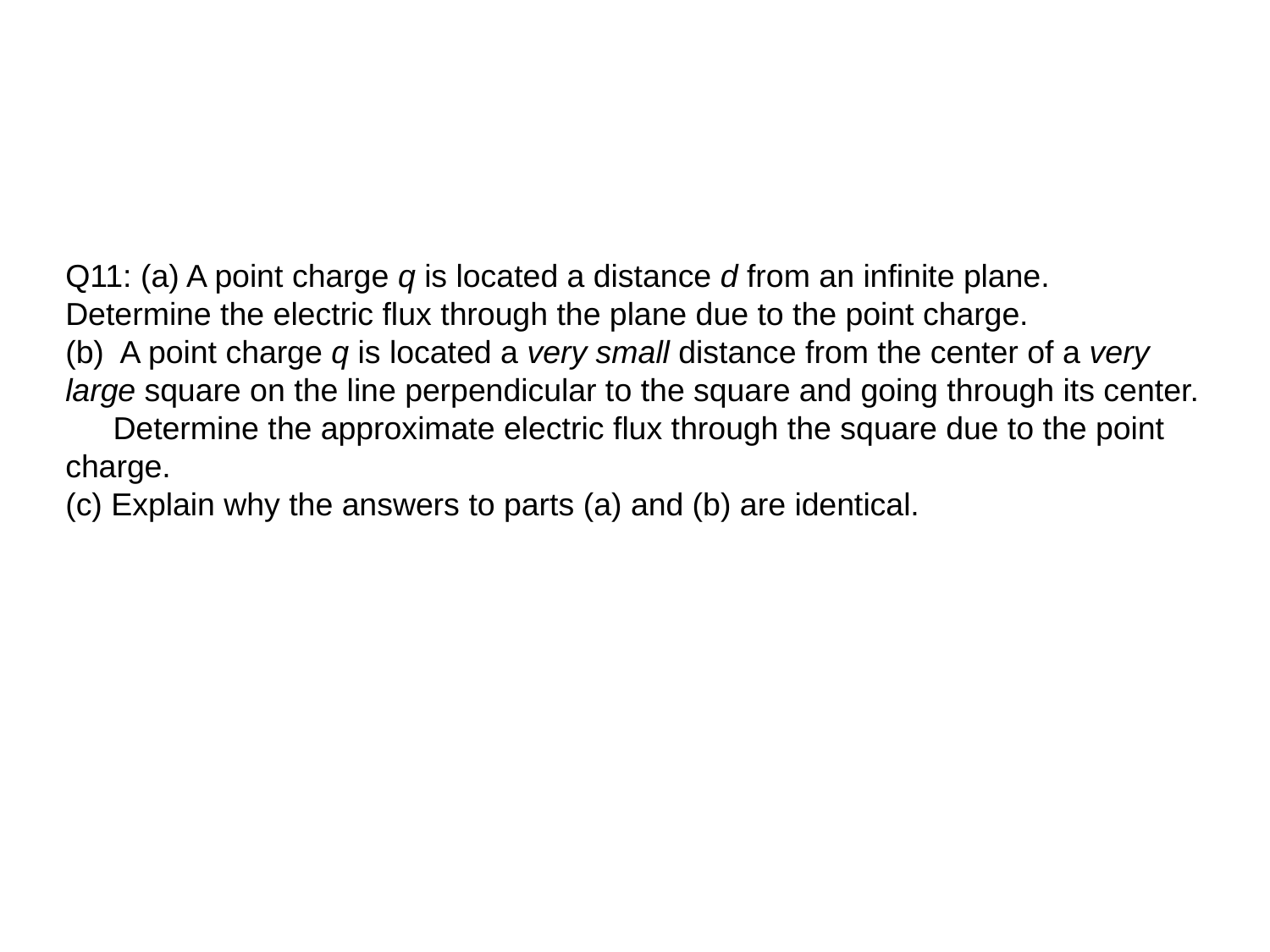

Q11: (a) A point charge q is located a distance d from an infinite plane. Determine the electric flux through the plane due to the point charge.
(b)  A point charge q is located a very small distance from the center of a very
large square on the line perpendicular to the square and going through its center. Determine the approximate electric flux through the square due to the point
charge.
(c) Explain why the answers to parts (a) and (b) are identical.